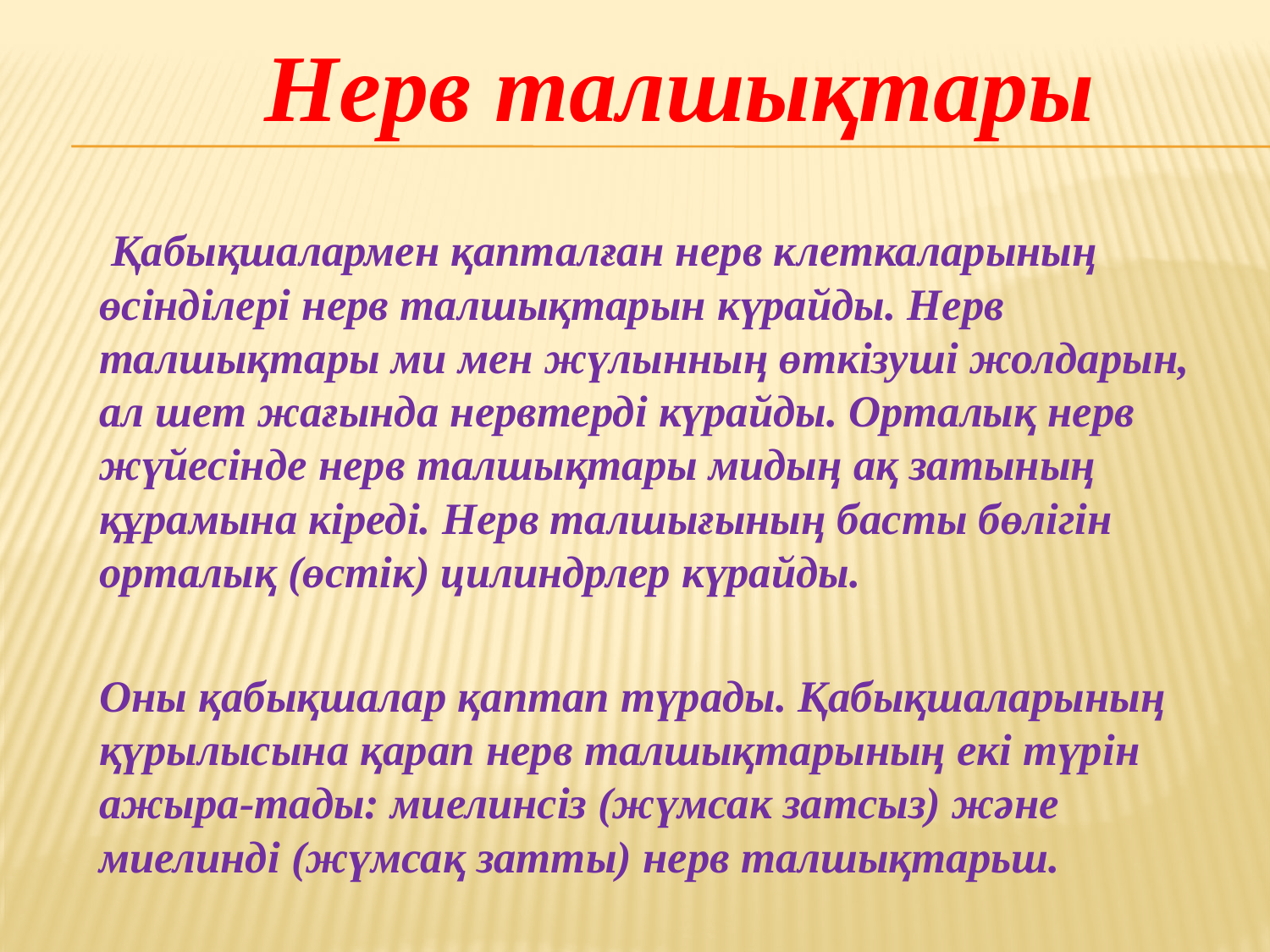

Нерв талшықтары
     Қабықшалармен қапталған нерв клеткаларының өсінділері нерв талшықтарын күрайды. Нерв талшықтары ми мен жүлынның өткізуші жолдарын, ал шет жағында нервтерді күрайды. Орталық нерв жүйесінде нерв талшықтары мидың ақ затының құрамына кіреді. Нерв талшығының басты бөлігін орталық (өстік) цилиндрлер күрайды.

    Оны қабықшалар қаптап түрады. Қабықшаларының қүрылысына қарап нерв талшықтарының екі түрін ажыра-тады: миелинсіз (жүмсак затсыз) және миелинді (жүмсақ затты) нерв талшықтарьш.